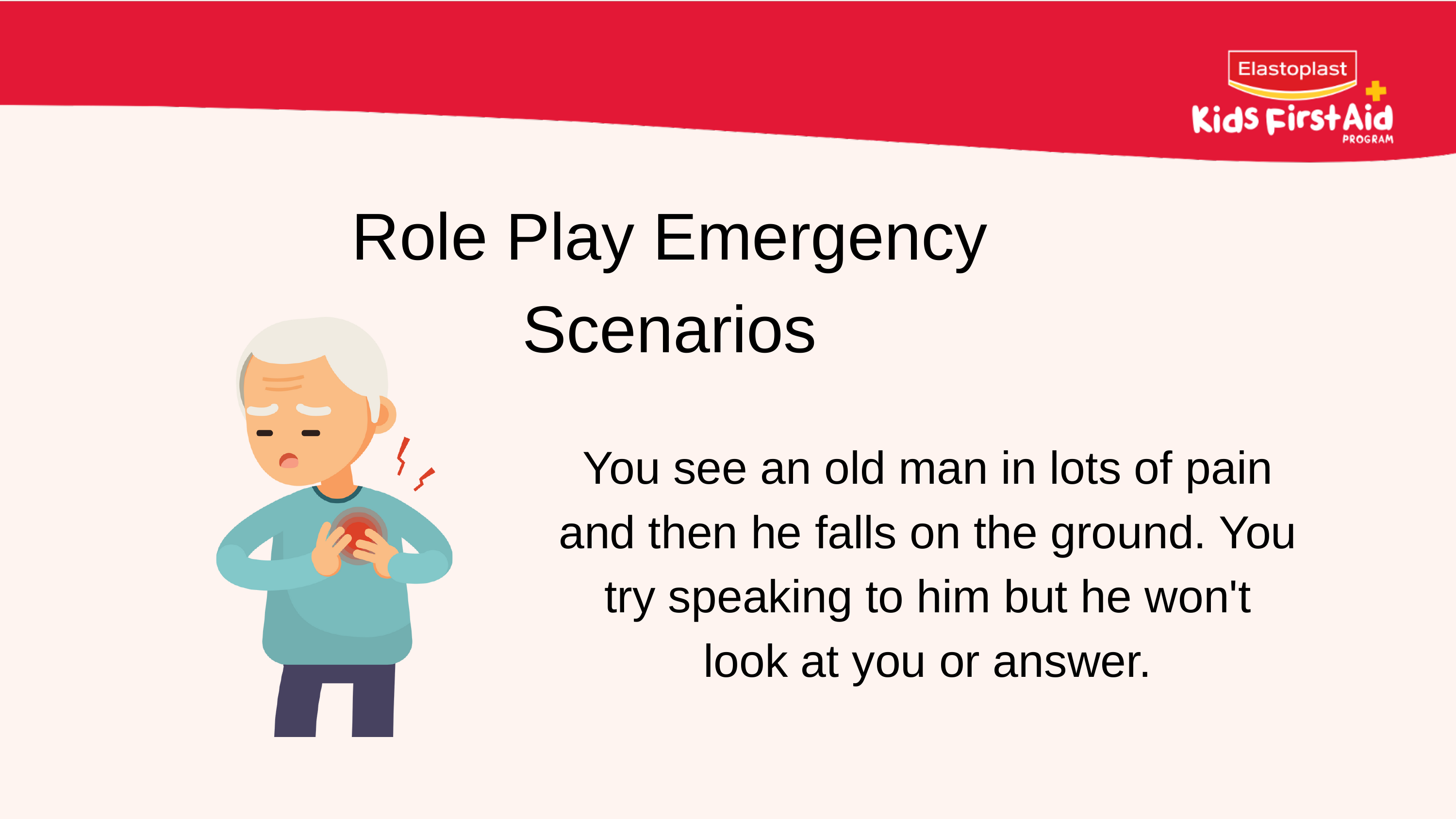

Role Play Emergency Scenarios

You see an old man in lots of pain and then he falls on the ground. You try speaking to him but he won't look at you or answer.
60